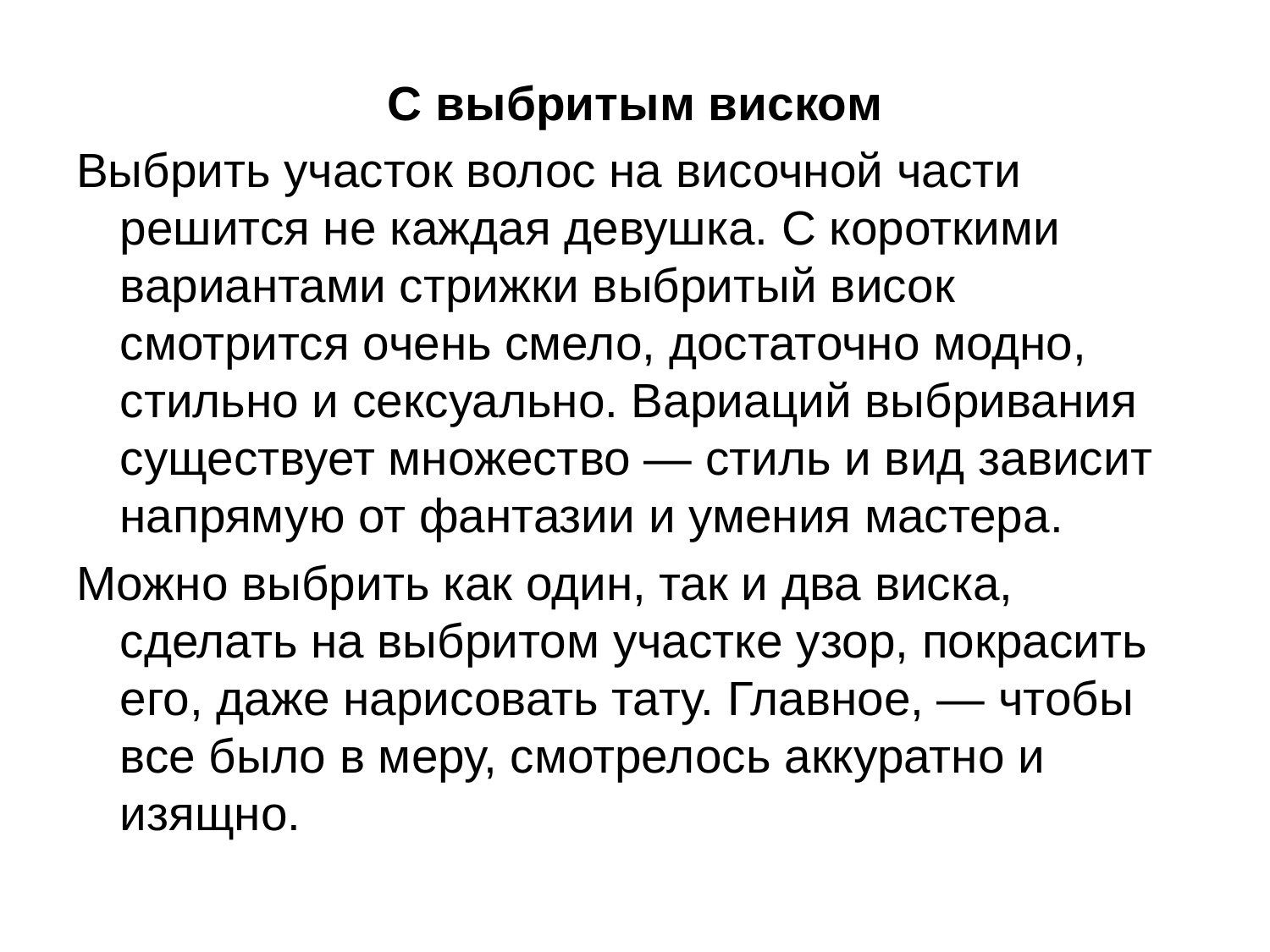

С выбритым виском
Выбрить участок волос на височной части решится не каждая девушка. С короткими вариантами стрижки выбритый висок смотрится очень смело, достаточно модно, стильно и сексуально. Вариаций выбривания существует множество — стиль и вид зависит напрямую от фантазии и умения мастера.
Можно выбрить как один, так и два виска, сделать на выбритом участке узор, покрасить его, даже нарисовать тату. Главное, — чтобы все было в меру, смотрелось аккуратно и изящно.